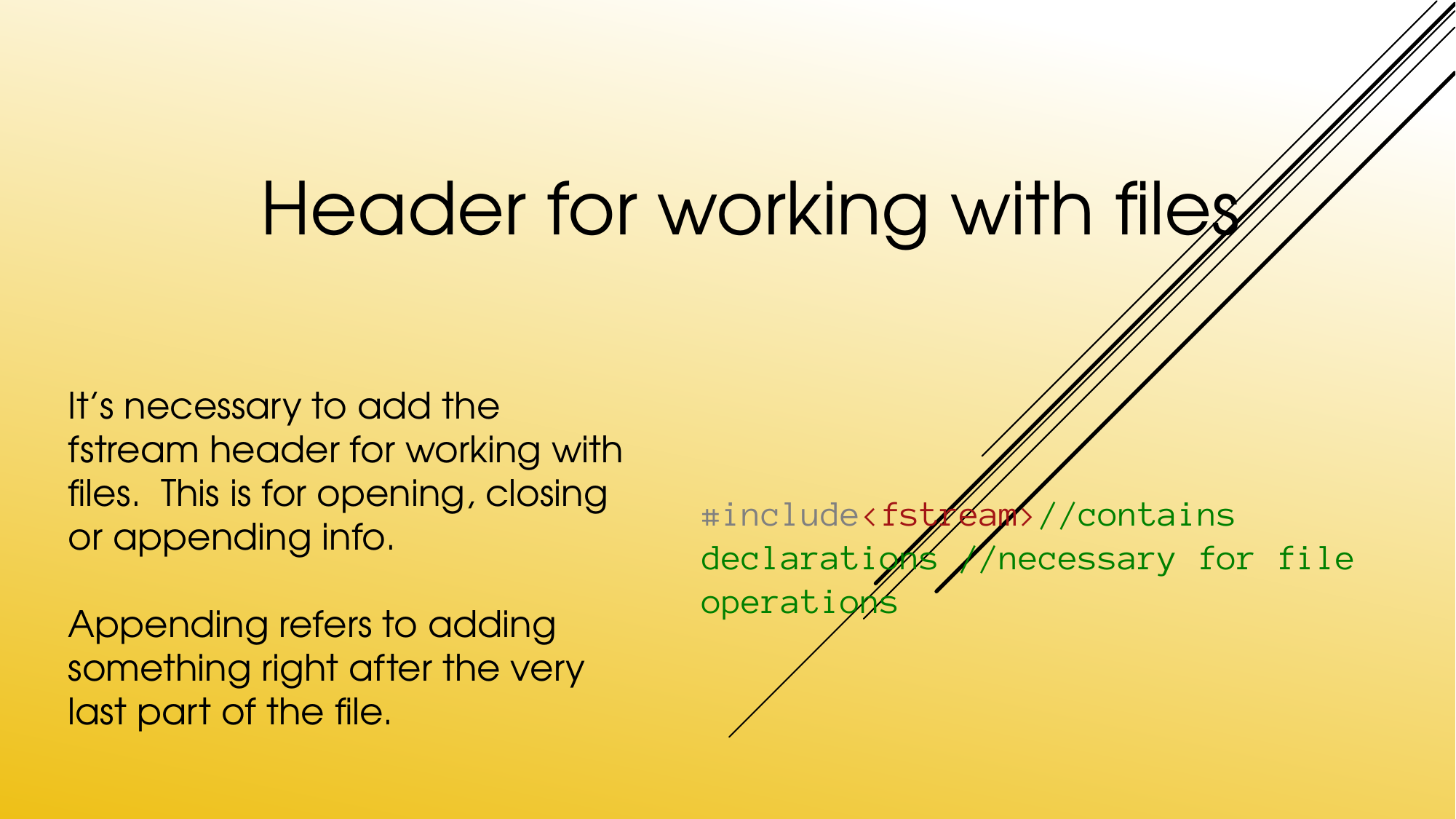

# Header for working with files
It’s necessary to add the fstream header for working with files.  This is for opening, closing or appending info.

Appending refers to adding something right after the very last part of the file.
#include<fstream>//contains declarations //necessary for file operations